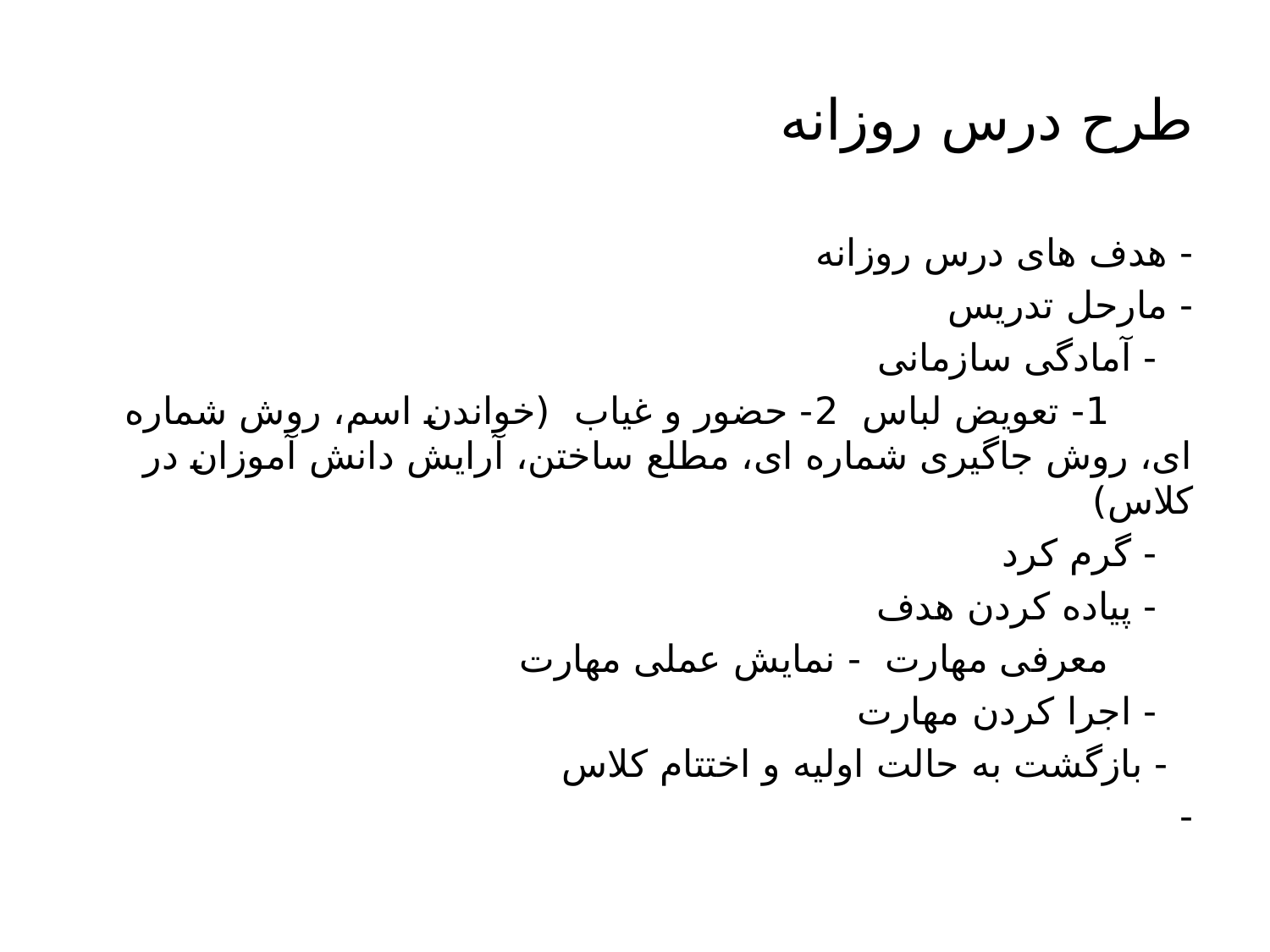

# طرح درس روزانه
- هدف های درس روزانه
- مارحل تدریس
   - آمادگی سازمانی
       1- تعویض لباس  2- حضور و غیاب  (خواندن اسم، روش شماره ای، روش جاگیری شماره ای، مطلع ساختن، آرایش دانش آموزان در کلاس)
   - گرم کرد
   - پیاده کردن هدف
       معرفی مهارت  - نمایش عملی مهارت
   - اجرا کردن مهارت
  - بازگشت به حالت اولیه و اختتام کلاس
-